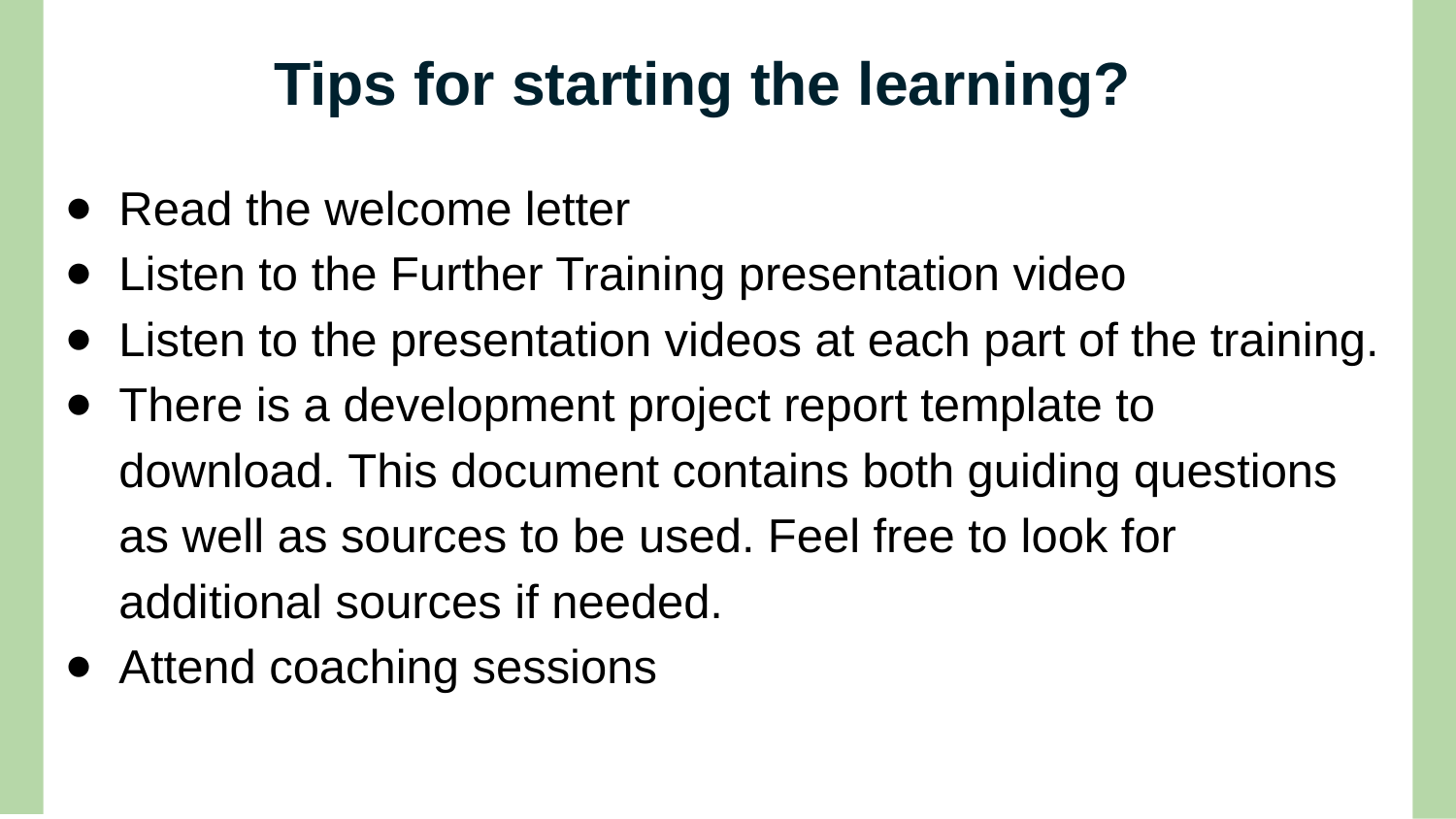

# Tips for starting the learning?
Read the welcome letter
Listen to the Further Training presentation video
Listen to the presentation videos at each part of the training.
There is a development project report template to download. This document contains both guiding questions as well as sources to be used. Feel free to look for additional sources if needed.
Attend coaching sessions